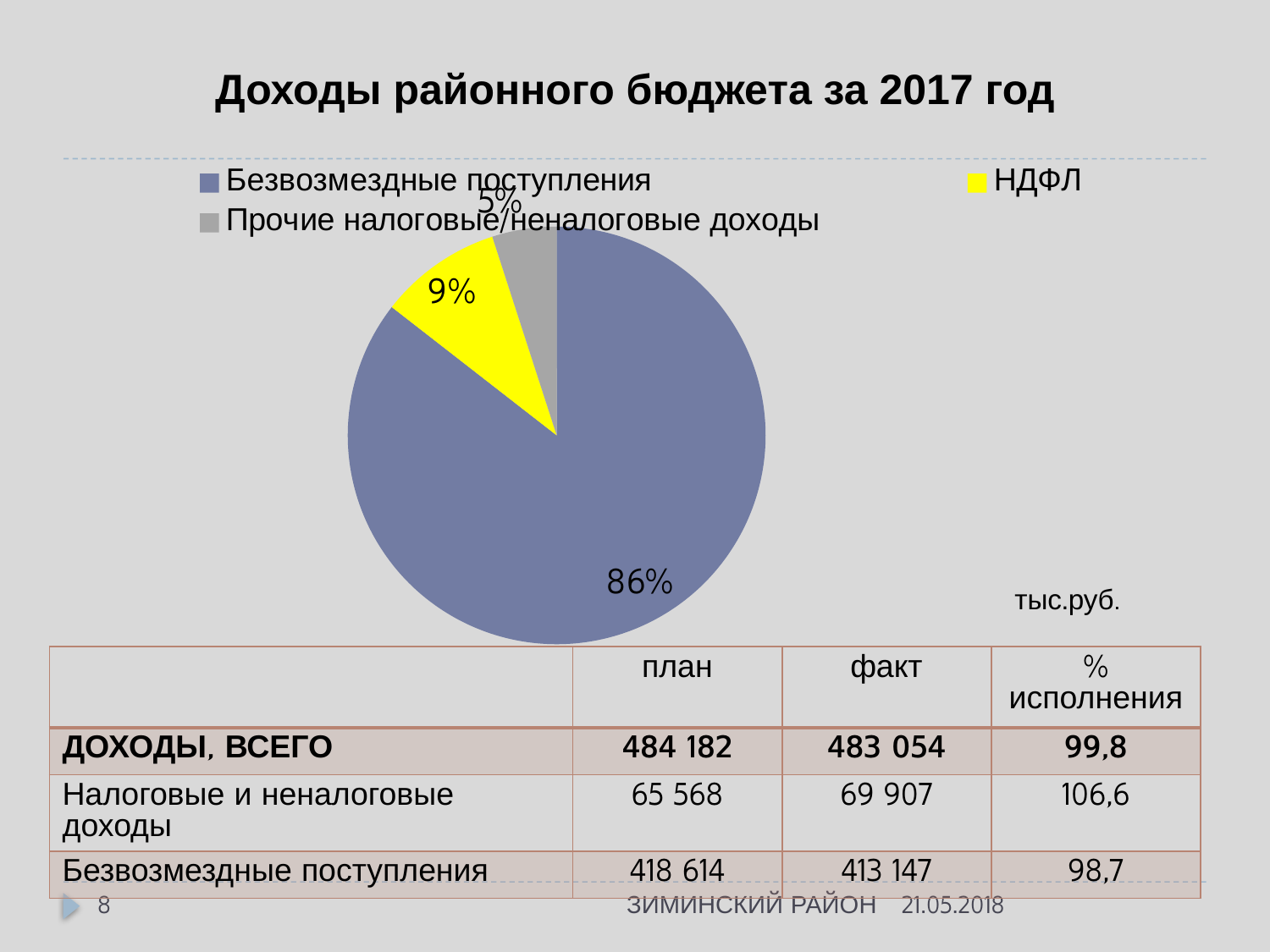

# Доходы районного бюджета за 2017 год

[unsupported chart]

тыс.руб.
|  | план | факт | % исполнения |
| --- | --- | --- | --- |
| ДОХОДЫ, ВСЕГО | 484 182 | 483 054 | 99,8 |
| Налоговые и неналоговые доходы | 65 568 | 69 907 | 106,6 |
| Безвозмездные поступления | 418 614 | 413 147 | 98,7 |
8
ЗИМИНСКИЙ РАЙОН
21.05.2018